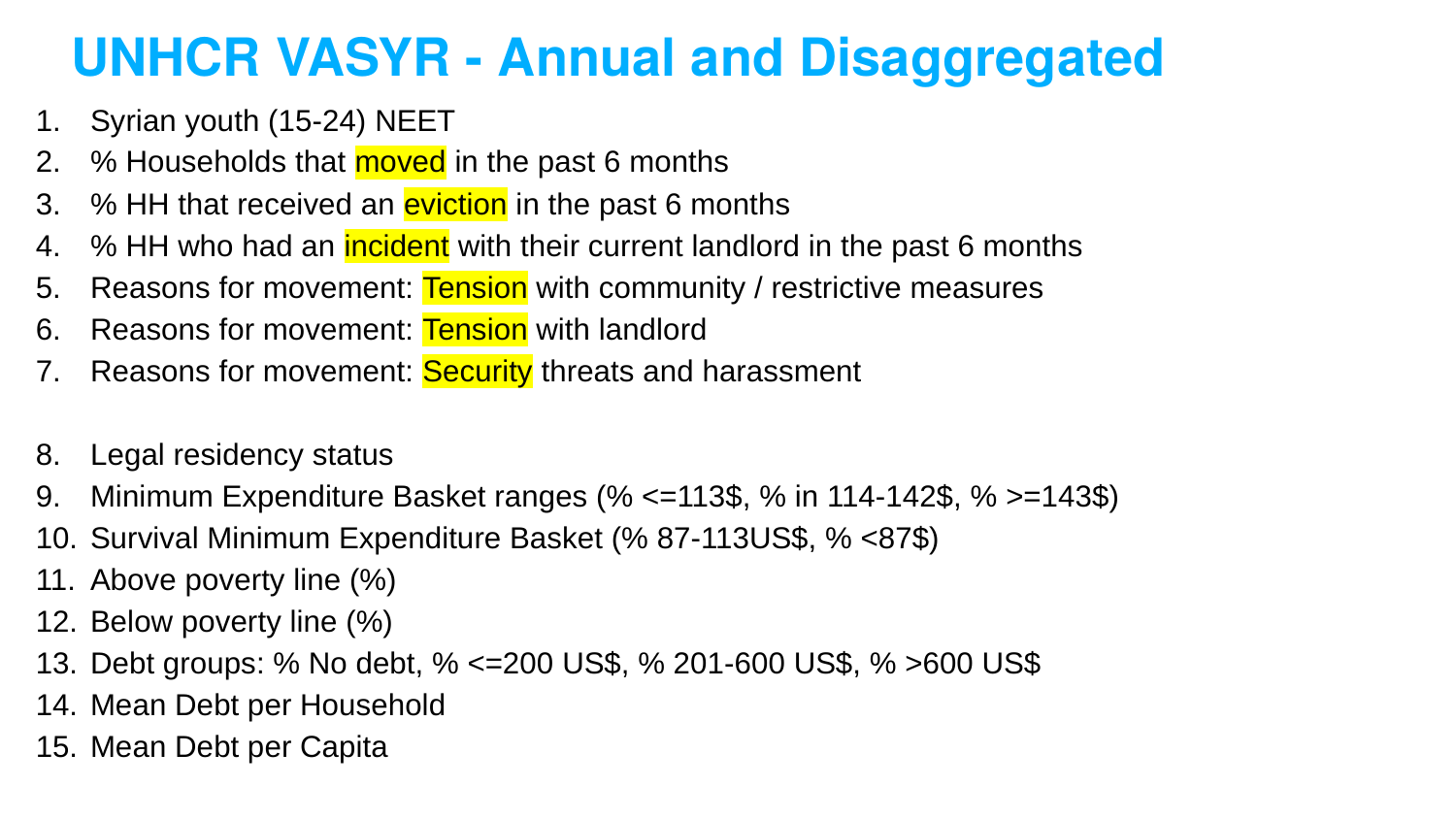

# UNHCR VASYR - Annual and Disaggregated
Syrian youth (15-24) NEET
% Households that moved in the past 6 months
% HH that received an eviction in the past 6 months
% HH who had an incident with their current landlord in the past 6 months
Reasons for movement: Tension with community / restrictive measures
Reasons for movement: Tension with landlord
Reasons for movement: Security threats and harassment

Legal residency status
Minimum Expenditure Basket ranges (% <=113$, % in 114-142$, % >=143$)
Survival Minimum Expenditure Basket (% 87-113US$, % <87$)
Above poverty line (%)
Below poverty line (%)
Debt groups: % No debt, % <=200 US$, % 201-600 US$, % >600 US$
Mean Debt per Household
Mean Debt per Capita